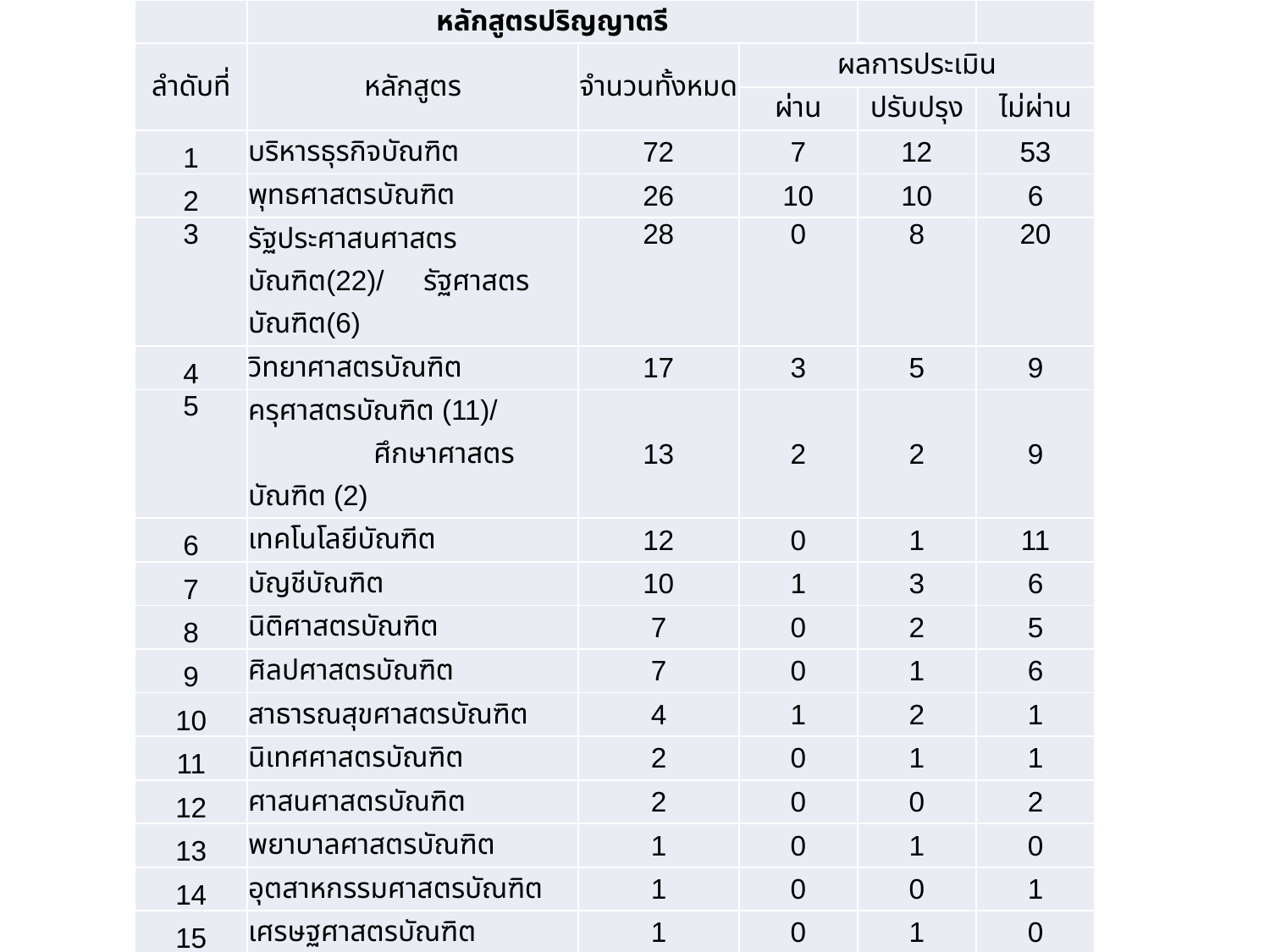

|  | หลักสูตรปริญญาตรี |  |  |  |  |
| --- | --- | --- | --- | --- | --- |
| ลำดับที่ | หลักสูตร | จำนวนทั้งหมด | ผลการประเมิน |  |  |
|  |  |  | ผ่าน | ปรับปรุง | ไม่ผ่าน |
| 1 | บริหารธุรกิจบัณฑิต | 72 | 7 | 12 | 53 |
| 2 | พุทธศาสตรบัณฑิต | 26 | 10 | 10 | 6 |
| 3 | รัฐประศาสนศาสตรบัณฑิต(22)/ รัฐศาสตรบัณฑิต(6) | 28 | 0 | 8 | 20 |
| 4 | วิทยาศาสตรบัณฑิต | 17 | 3 | 5 | 9 |
| 5 | ครุศาสตรบัณฑิต (11)/ ศึกษาศาสตรบัณฑิต (2) | 13 | 2 | 2 | 9 |
| 6 | เทคโนโลยีบัณฑิต | 12 | 0 | 1 | 11 |
| 7 | บัญชีบัณฑิต | 10 | 1 | 3 | 6 |
| 8 | นิติศาสตรบัณฑิต | 7 | 0 | 2 | 5 |
| 9 | ศิลปศาสตรบัณฑิต | 7 | 0 | 1 | 6 |
| 10 | สาธารณสุขศาสตรบัณฑิต | 4 | 1 | 2 | 1 |
| 11 | นิเทศศาสตรบัณฑิต | 2 | 0 | 1 | 1 |
| 12 | ศาสนศาสตรบัณฑิต | 2 | 0 | 0 | 2 |
| 13 | พยาบาลศาสตรบัณฑิต | 1 | 0 | 1 | 0 |
| 14 | อุตสาหกรรมศาสตรบัณฑิต | 1 | 0 | 0 | 1 |
| 15 | เศรษฐศาสตรบัณฑิต | 1 | 0 | 1 | 0 |
| 16 | ไม่ระบุ | 1 | 0 | 0 | 1 |
| รวมทั้งสิ้น |  | 204 | 24 | 49 | 131 |
| คิดเป็นร้อยละ |  |  | 11.76 | 24.02 | 64.22 |